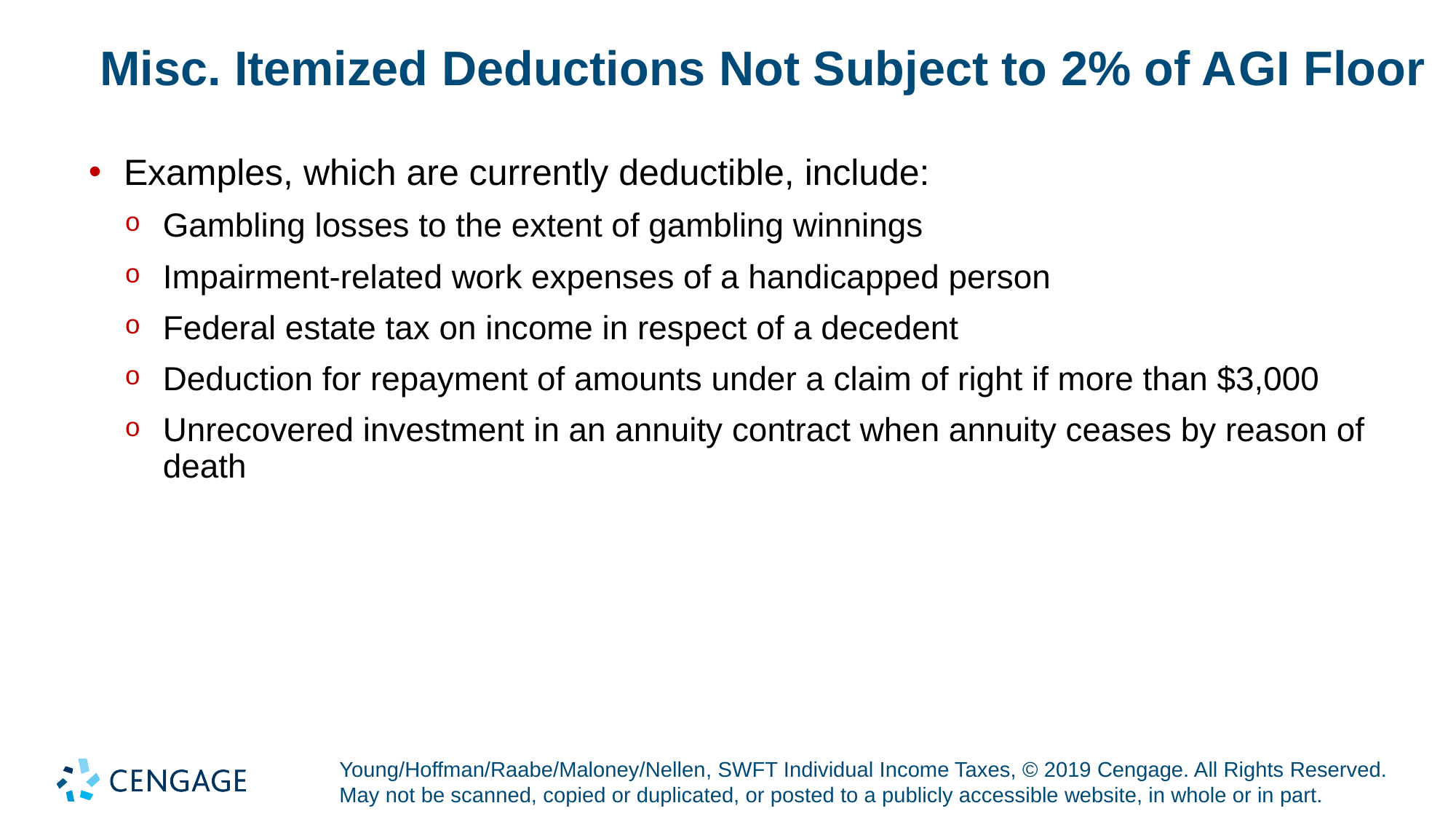

# Misc. Itemized Deductions Not Subject to 2% of A G I Floor
Examples, which are currently deductible, include:
Gambling losses to the extent of gambling winnings
Impairment-related work expenses of a handicapped person
Federal estate tax on income in respect of a decedent
Deduction for repayment of amounts under a claim of right if more than $3,000
Unrecovered investment in an annuity contract when annuity ceases by reason of death